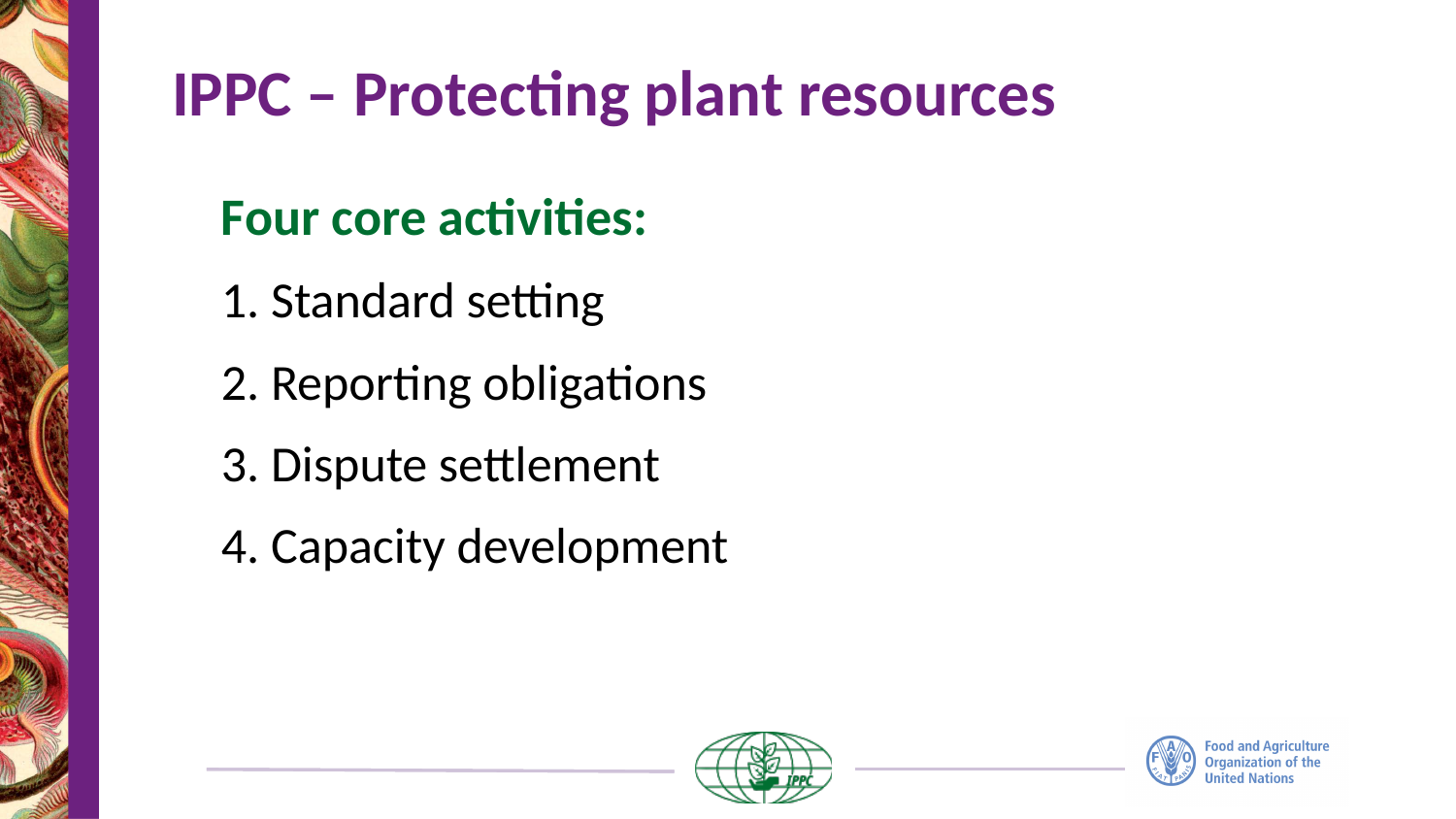

# IPPC – Protecting plant resources
Four core activities:
1. Standard setting
2. Reporting obligations
3. Dispute settlement
4. Capacity development